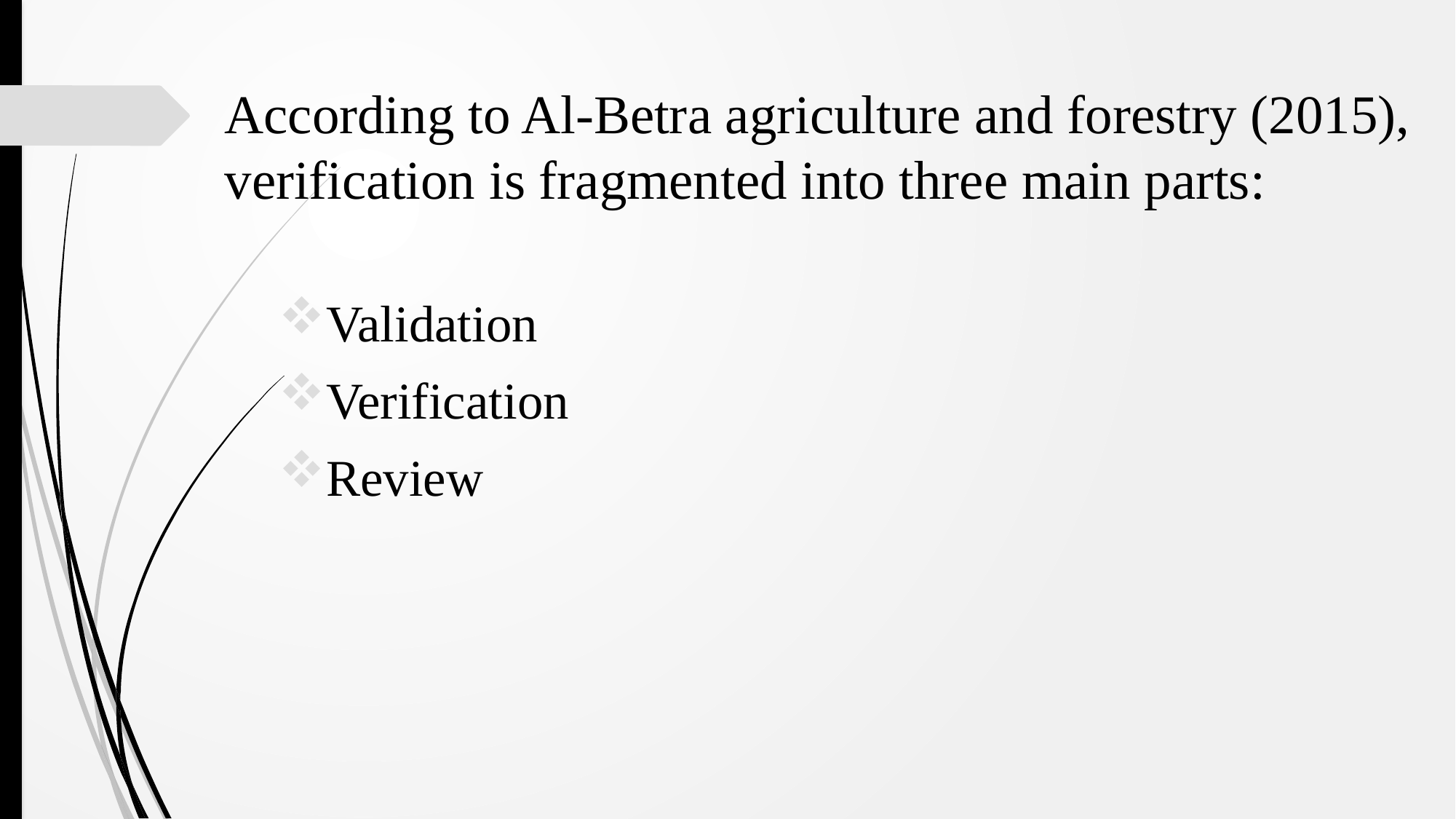

According to Al-Betra agriculture and forestry (2015), verification is fragmented into three main parts:
Validation
Verification
Review